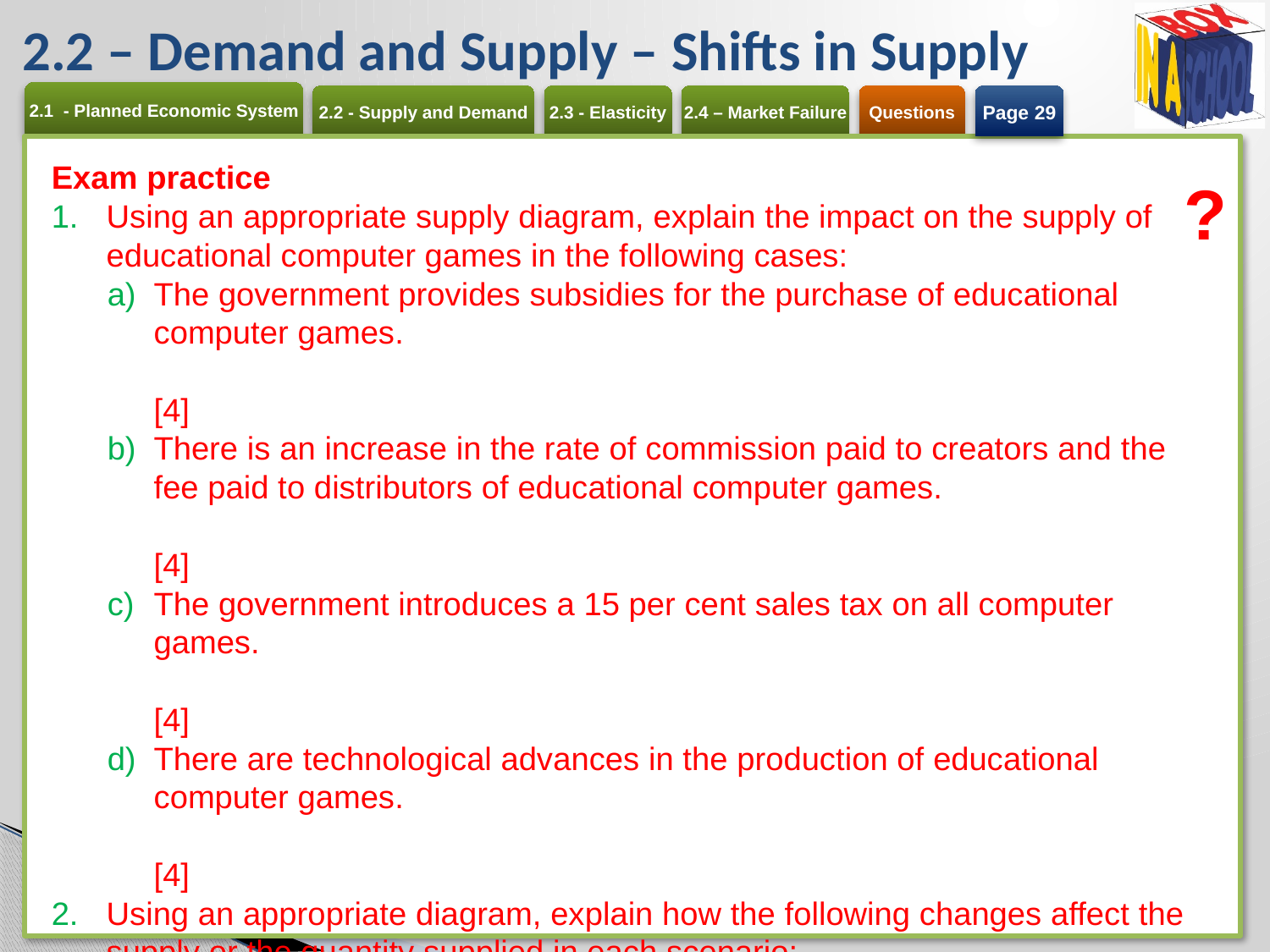

# 2.2 – Demand and Supply – Shifts in Supply
Page 29
Exam practice
Using an appropriate supply diagram, explain the impact on the supply of educational computer games in the following cases:
The government provides subsidies for the purchase of educational computer games. 	[4]
There is an increase in the rate of commission paid to creators and the fee paid to distributors of educational computer games. 	[4]
The government introduces a 15 per cent sales tax on all computer games. 	[4]
There are technological advances in the production of educational computer games. 	[4]
Using an appropriate diagram, explain how the following changes affect the supply or the quantity supplied in each scenario:
Beijing raises the minimum wage for factory workers by 20 per cent.	[4]
Drought causes vegetable prices to soar in France. 	[4]
New technology boosts productivity at Tata Motors, India's largest car-maker. 	[4]
The US government subsidises the output of hybrid cars. [4]
South Korea's Samsung launches new tablet computers to rival Apple's iPad. 	[4]
?